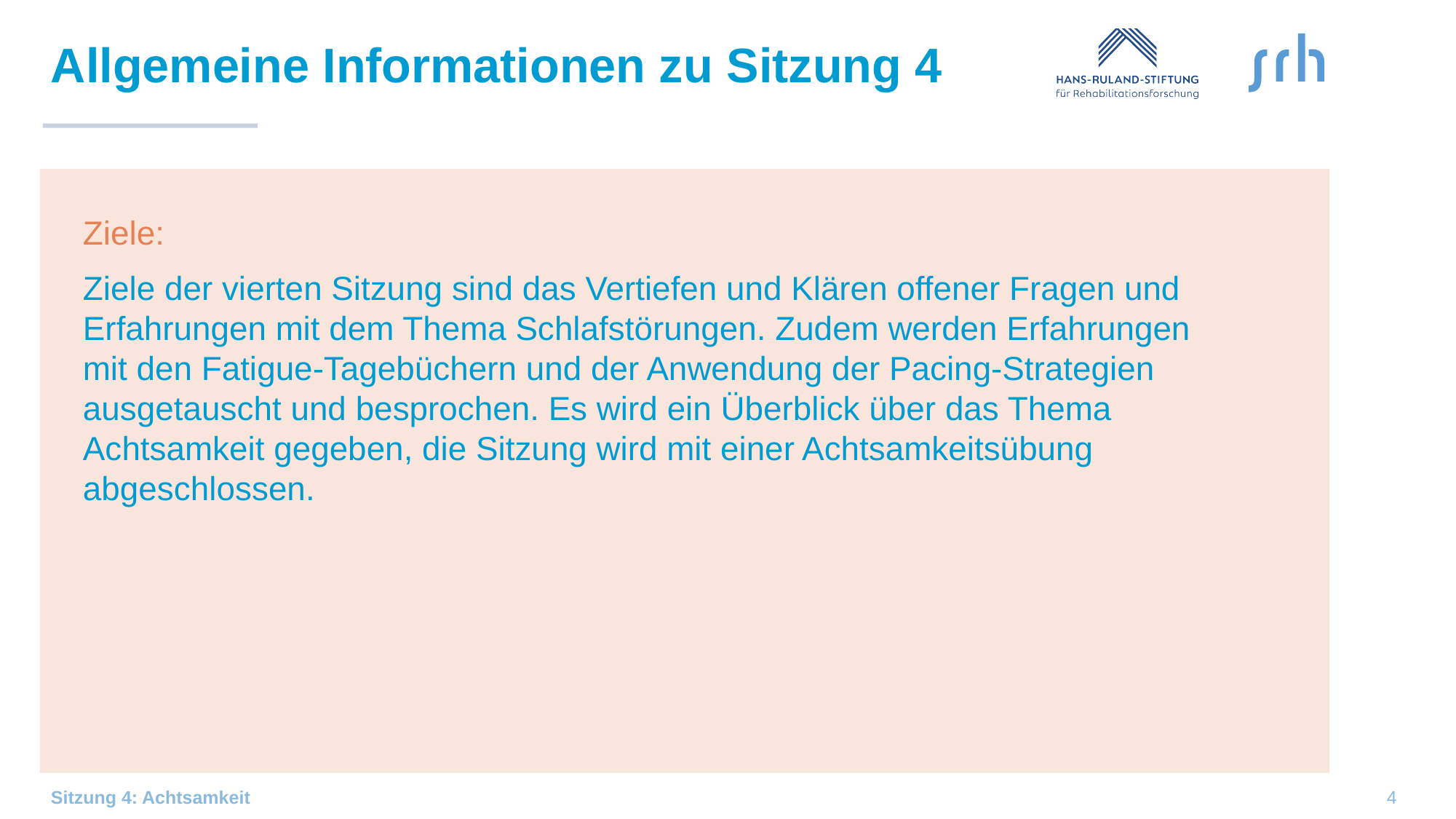

# Allgemeine Informationen zu Sitzung 4
Ziele:
Ziele der vierten Sitzung sind das Vertiefen und Klären offener Fragen und Erfahrungen mit dem Thema Schlafstörungen. Zudem werden Erfahrungen
mit den Fatigue-Tagebüchern und der Anwendung der Pacing-Strategien ausgetauscht und besprochen. Es wird ein Überblick über das Thema Achtsamkeit gegeben, die Sitzung wird mit einer Achtsamkeitsübung abgeschlossen.
Sitzung 4: Achtsamkeit
4